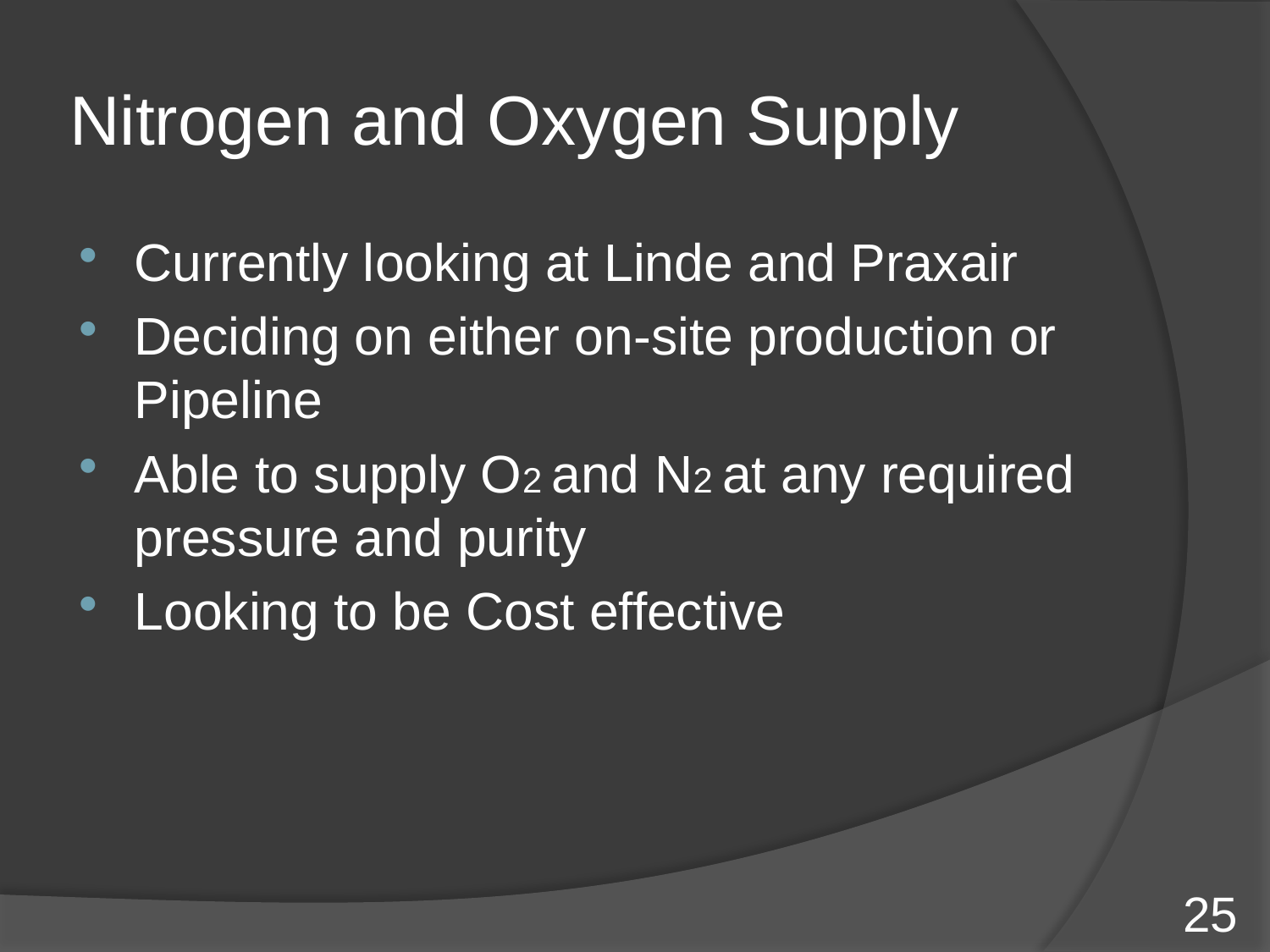

# Nitrogen and Oxygen Supply
Currently looking at Linde and Praxair
Deciding on either on-site production or Pipeline
Able to supply O2 and N2 at any required pressure and purity
Looking to be Cost effective

25